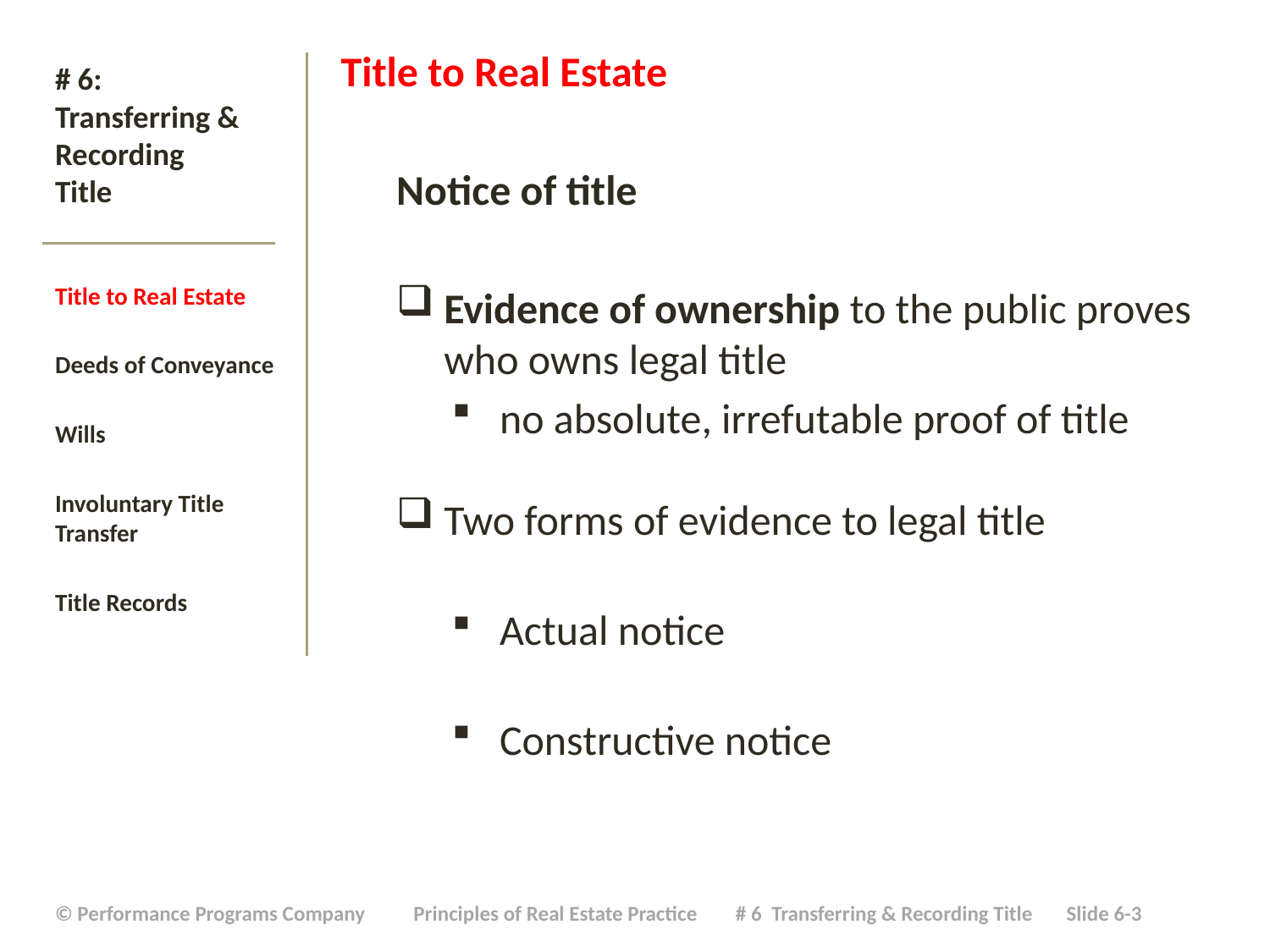

Title to Real Estate

Notice of title

Evidence of ownership to the public proves who owns legal title
no absolute, irrefutable proof of title
Two forms of evidence to legal title
Actual notice
Constructive notice
# # 6: Transferring & Recording Title

Title to Real Estate

Deeds of Conveyance

Wills

Involuntary Title Transfer

Title Records

| © Performance Programs Company Principles of Real Estate Practice # 6 Transferring & Recording Title Slide 6-3 |
| --- |